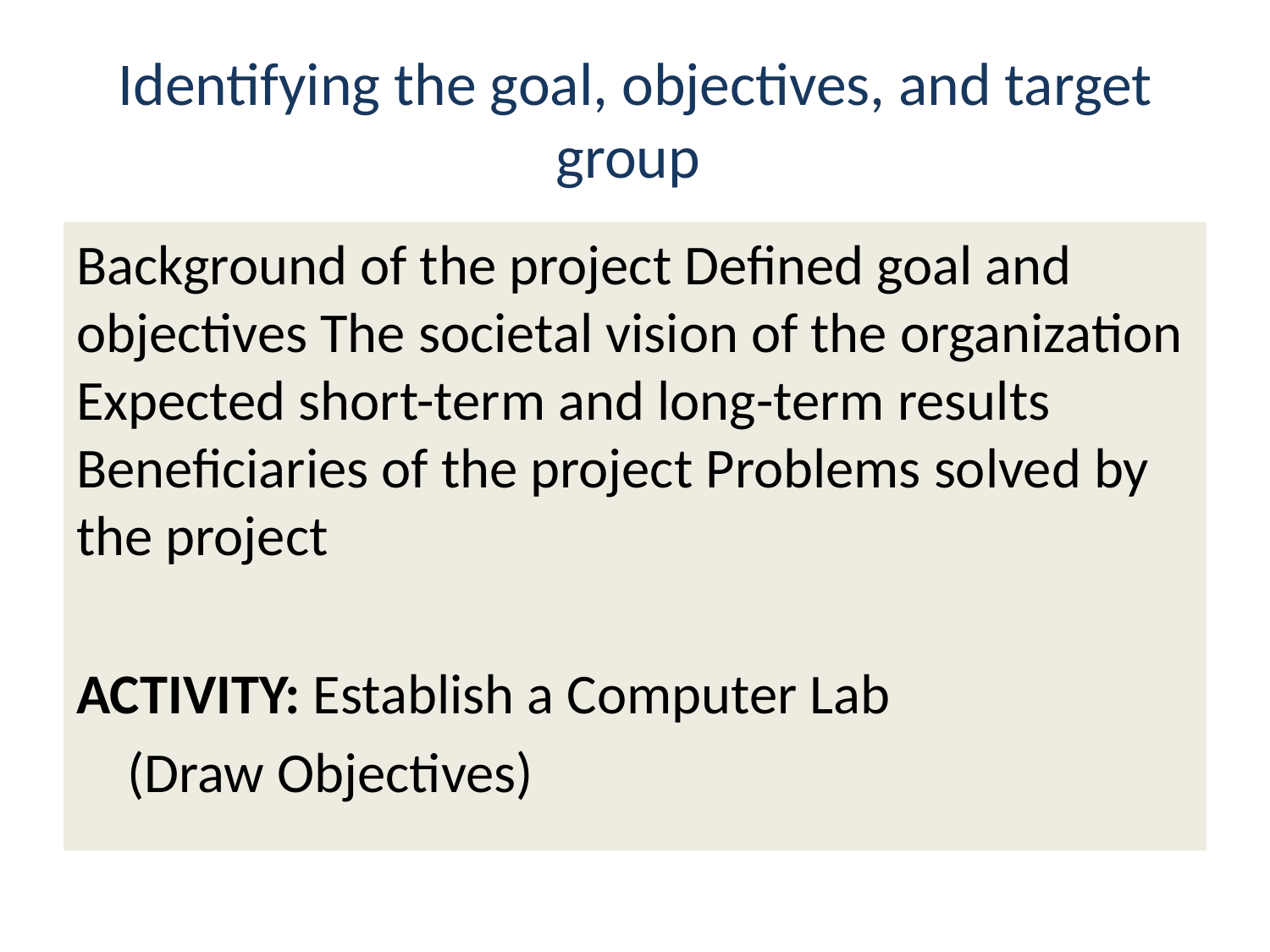

# Identifying the goal, objectives, and target group
Background of the project Defined goal and objectives The societal vision of the organization Expected short-term and long-term results Beneficiaries of the project Problems solved by the project

ACTIVITY: Establish a Computer Lab
    (Draw Objectives)